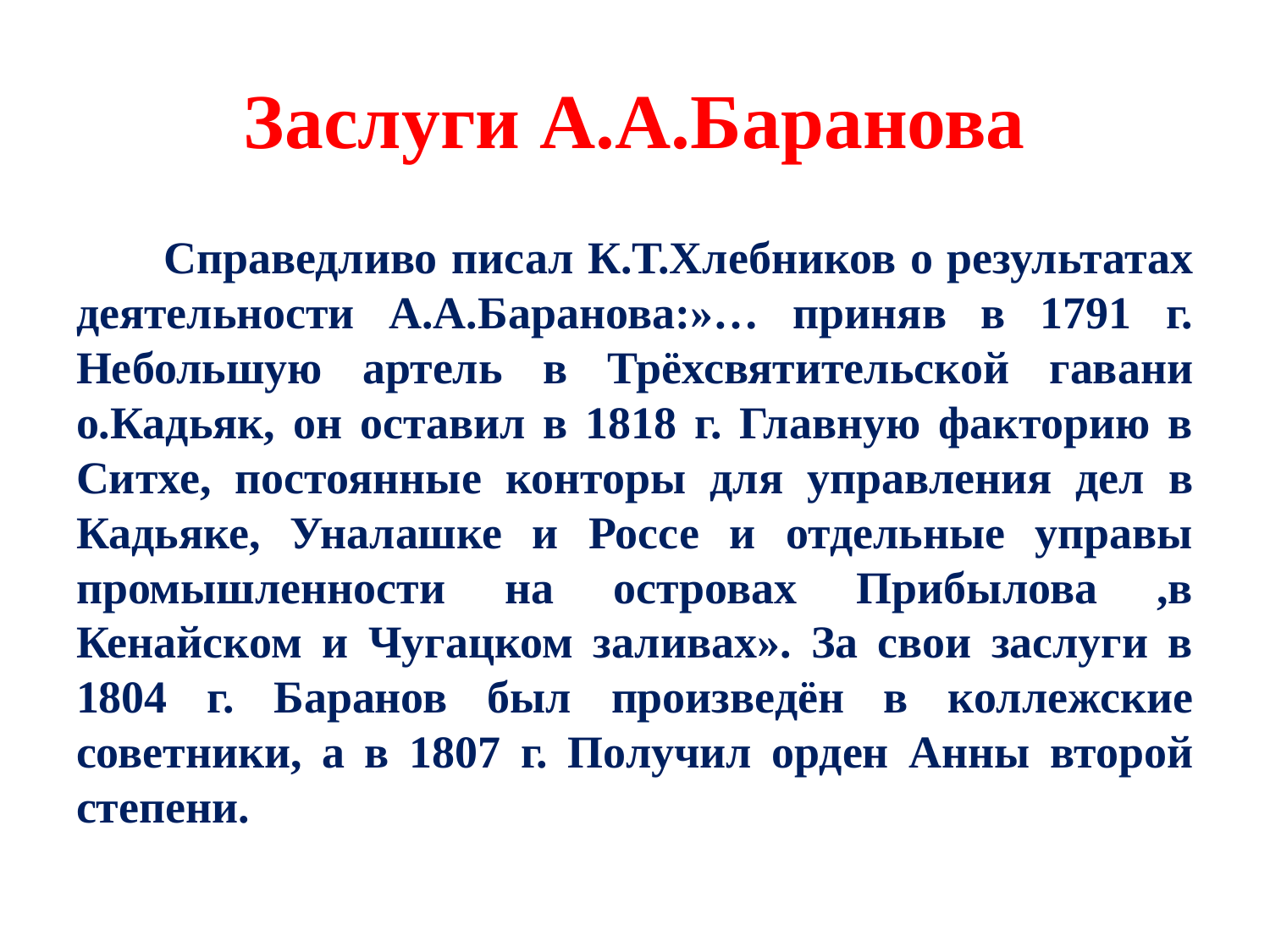

# Заслуги А.А.Баранова
Справедливо писал К.Т.Хлебников о результатах деятельности А.А.Баранова:»… приняв в 1791 г. Небольшую артель в Трёхсвятительской гавани о.Кадьяк, он оставил в 1818 г. Главную факторию в Ситхе, постоянные конторы для управления дел в Кадьяке, Уналашке и Россе и отдельные управы промышленности на островах Прибылова ,в Кенайском и Чугацком заливах». За свои заслуги в 1804 г. Баранов был произведён в коллежские советники, а в 1807 г. Получил орден Анны второй степени.